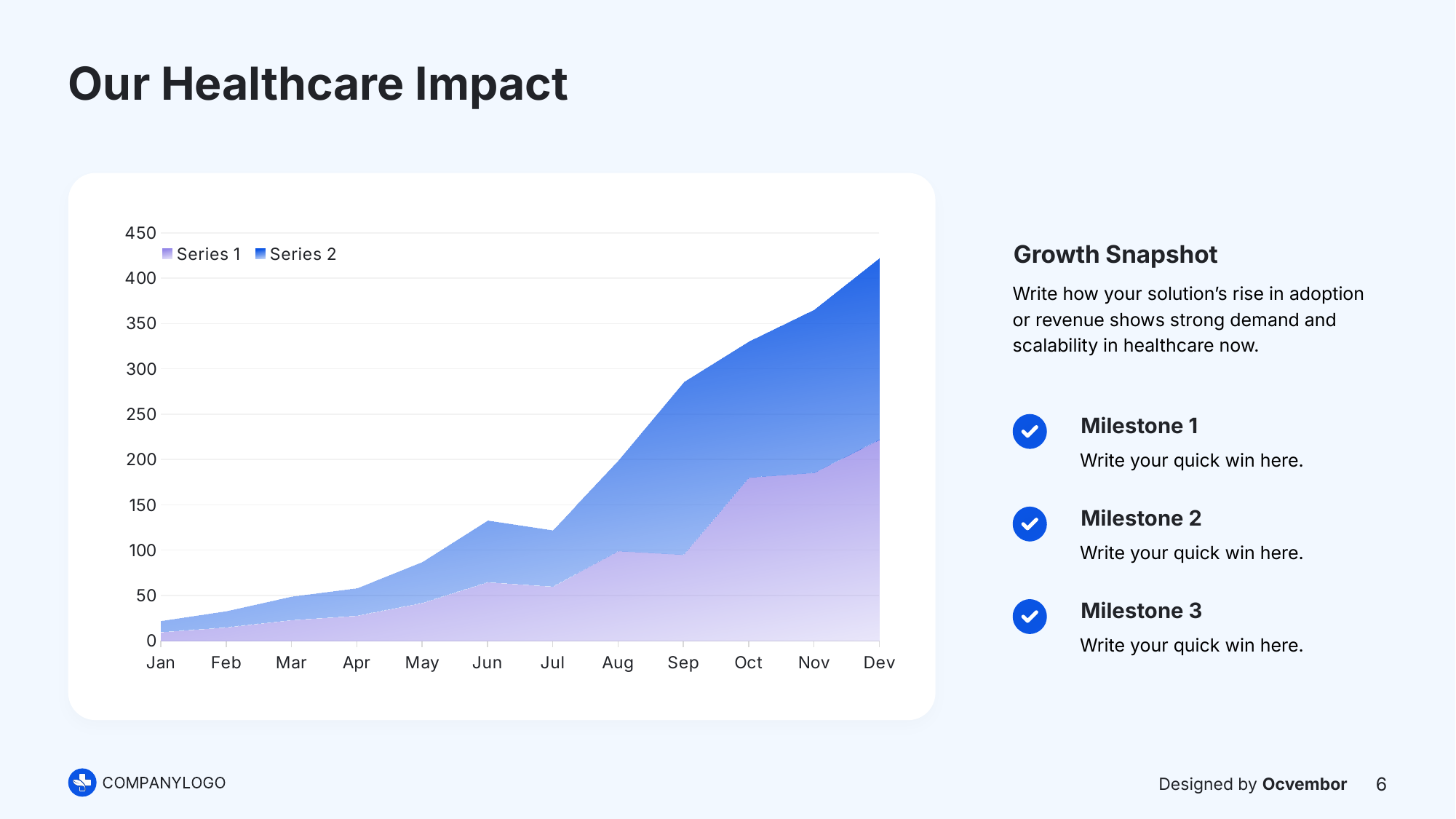

# Our Healthcare Impact

### Chart

| Category | Series 1 | Series 2 |
|---|---|---|
| Jan | 10.0 | 12.0 |
| Feb | 15.0 | 18.0 |
| Mar | 23.0 | 26.0 |
| Apr | 28.0 | 30.0 |
| May | 42.0 | 45.0 |
| Jun | 65.0 | 68.0 |
| Jul | 60.0 | 62.0 |
| Aug | 99.0 | 100.0 |
| Sep | 95.0 | 190.0 |
| Oct | 180.0 | 150.0 |
| Nov | 185.0 | 180.0 |
| Dev | 222.0 | 200.0 |
Growth Snapshot
Write how your solution’s rise in adoption or revenue shows strong demand and scalability in healthcare now.
Milestone 1

Write your quick win here.
Milestone 2

Write your quick win here.
Milestone 3

Write your quick win here.